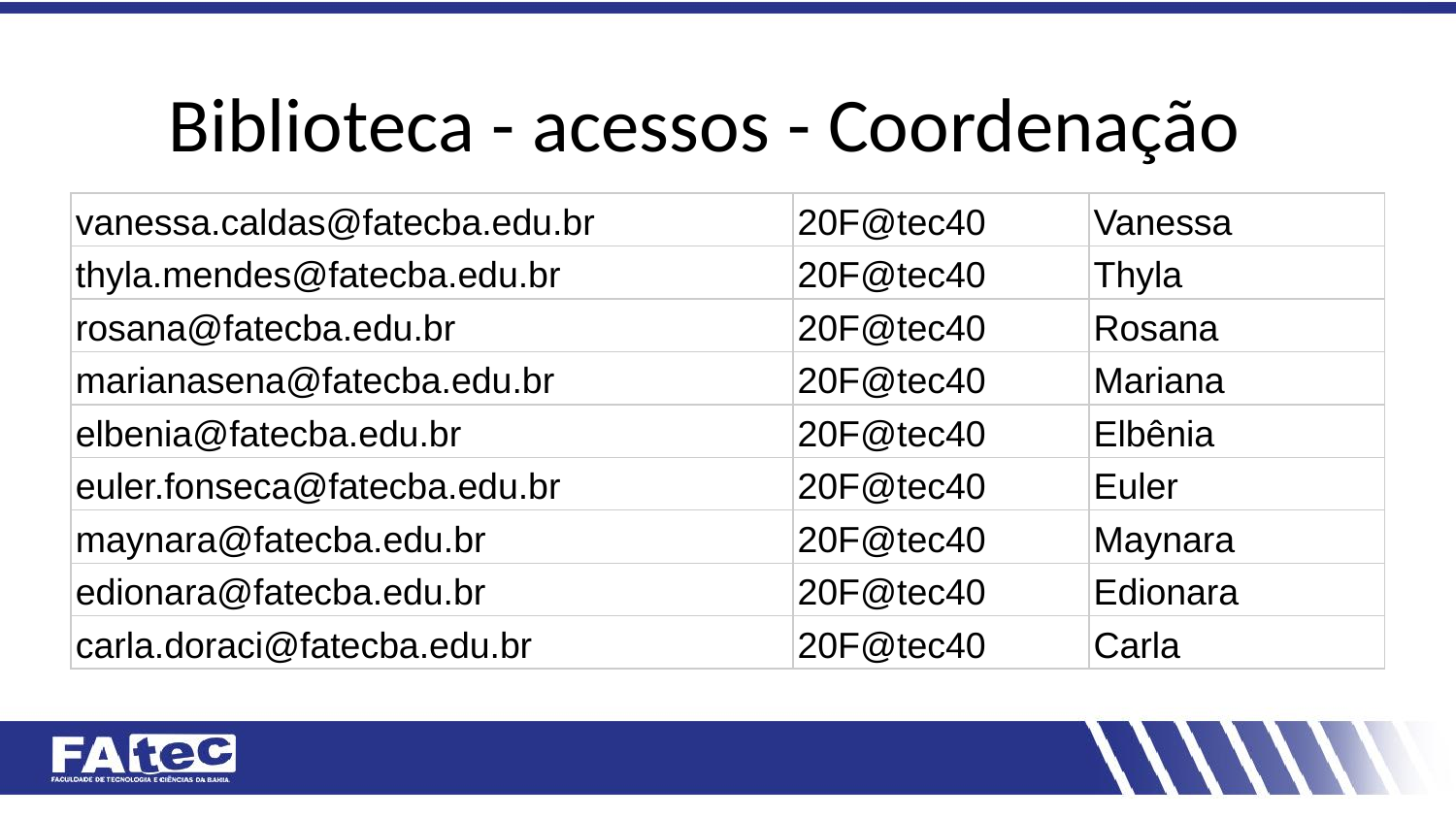

# Biblioteca - acessos - Coordenação
| vanessa.caldas@fatecba.edu.br | 20F@tec40 | Vanessa |
| --- | --- | --- |
| thyla.mendes@fatecba.edu.br | 20F@tec40 | Thyla |
| rosana@fatecba.edu.br | 20F@tec40 | Rosana |
| marianasena@fatecba.edu.br | 20F@tec40 | Mariana |
| elbenia@fatecba.edu.br | 20F@tec40 | Elbênia |
| euler.fonseca@fatecba.edu.br | 20F@tec40 | Euler |
| maynara@fatecba.edu.br | 20F@tec40 | Maynara |
| edionara@fatecba.edu.br | 20F@tec40 | Edionara |
| carla.doraci@fatecba.edu.br | 20F@tec40 | Carla |